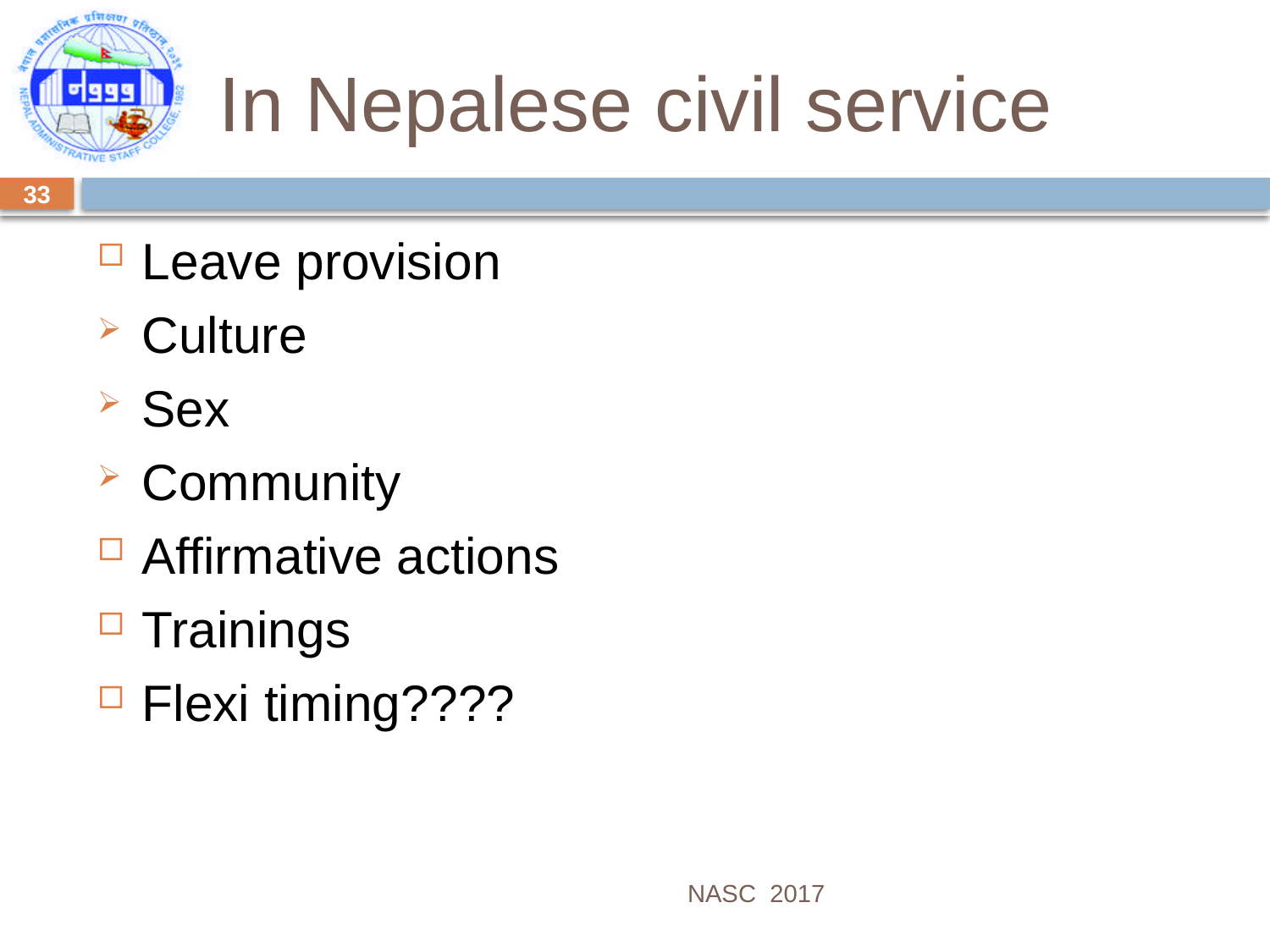

# In Nepalese civil service
33
Leave provision
Culture
Sex
Community
Affirmative actions
Trainings
Flexi timing????

NASC  2017